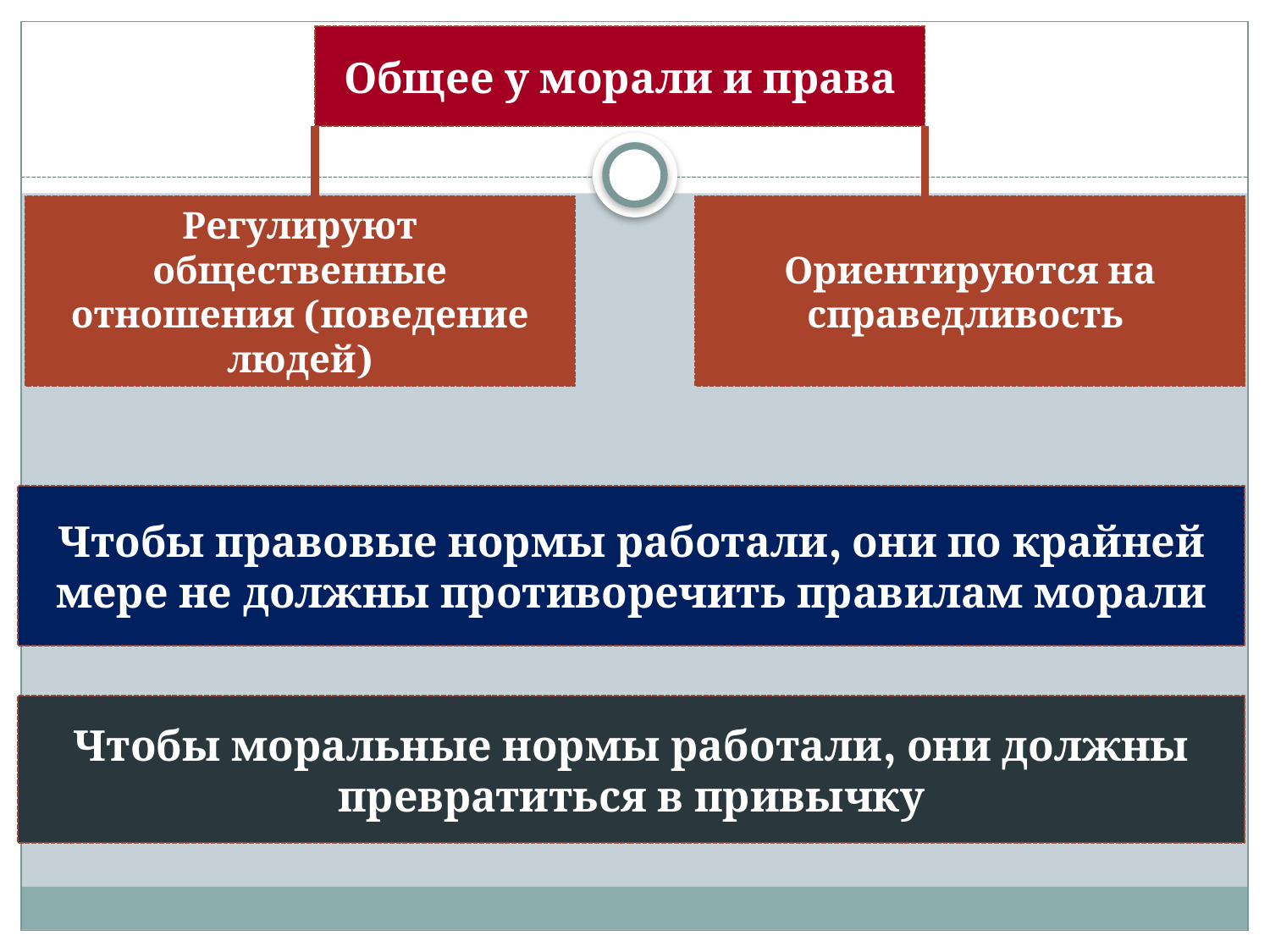

Общее у морали и права
#
Регулируют общественные отношения (поведение людей)
Ориентируются на справедливость

Чтобы правовые нормы работали, они по крайней мере не должны противоречить правилам морали
Чтобы моральные нормы работали, они должны превратиться в привычку